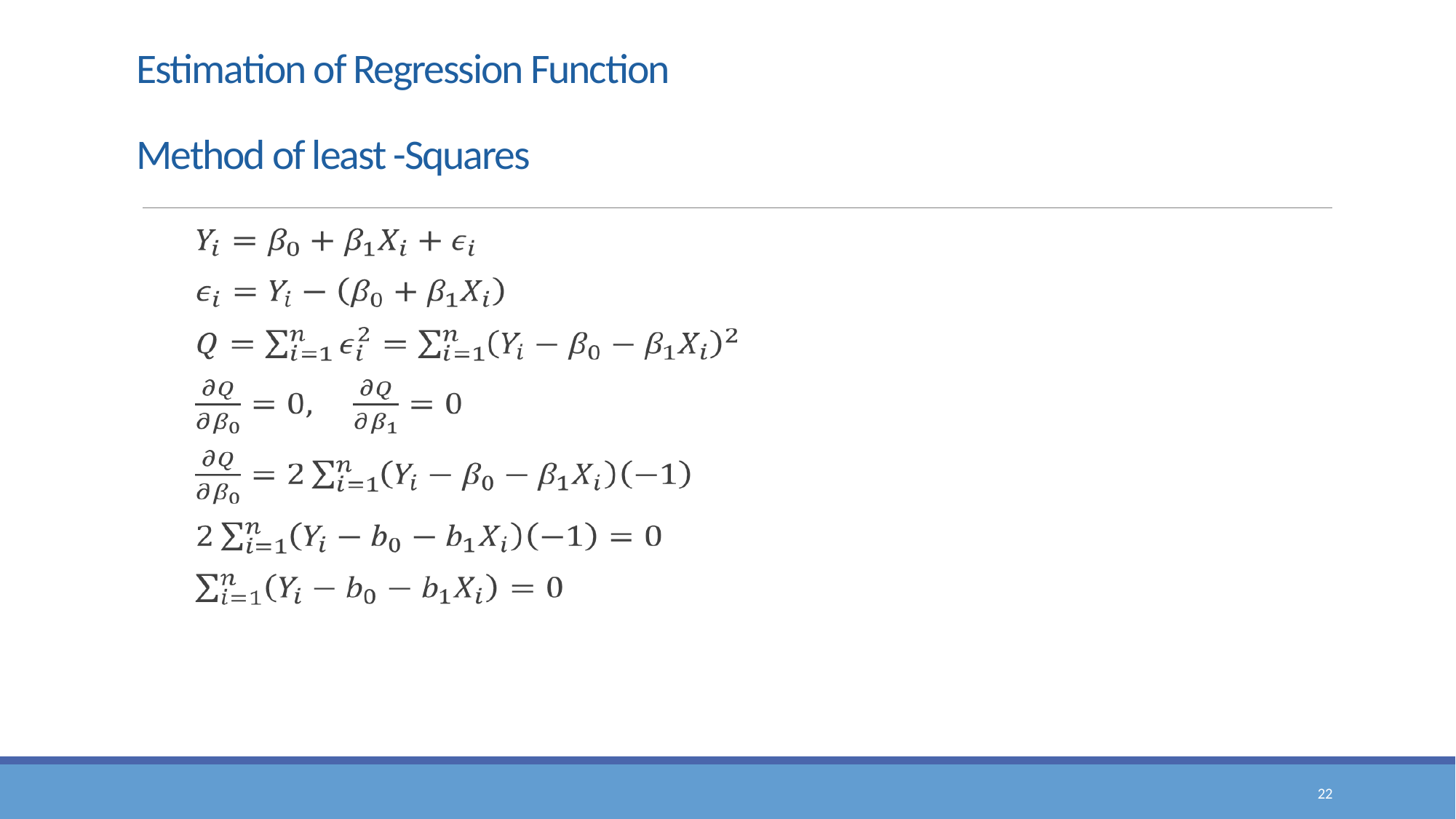

# Estimation of Regression Function Method of least -Squares

22